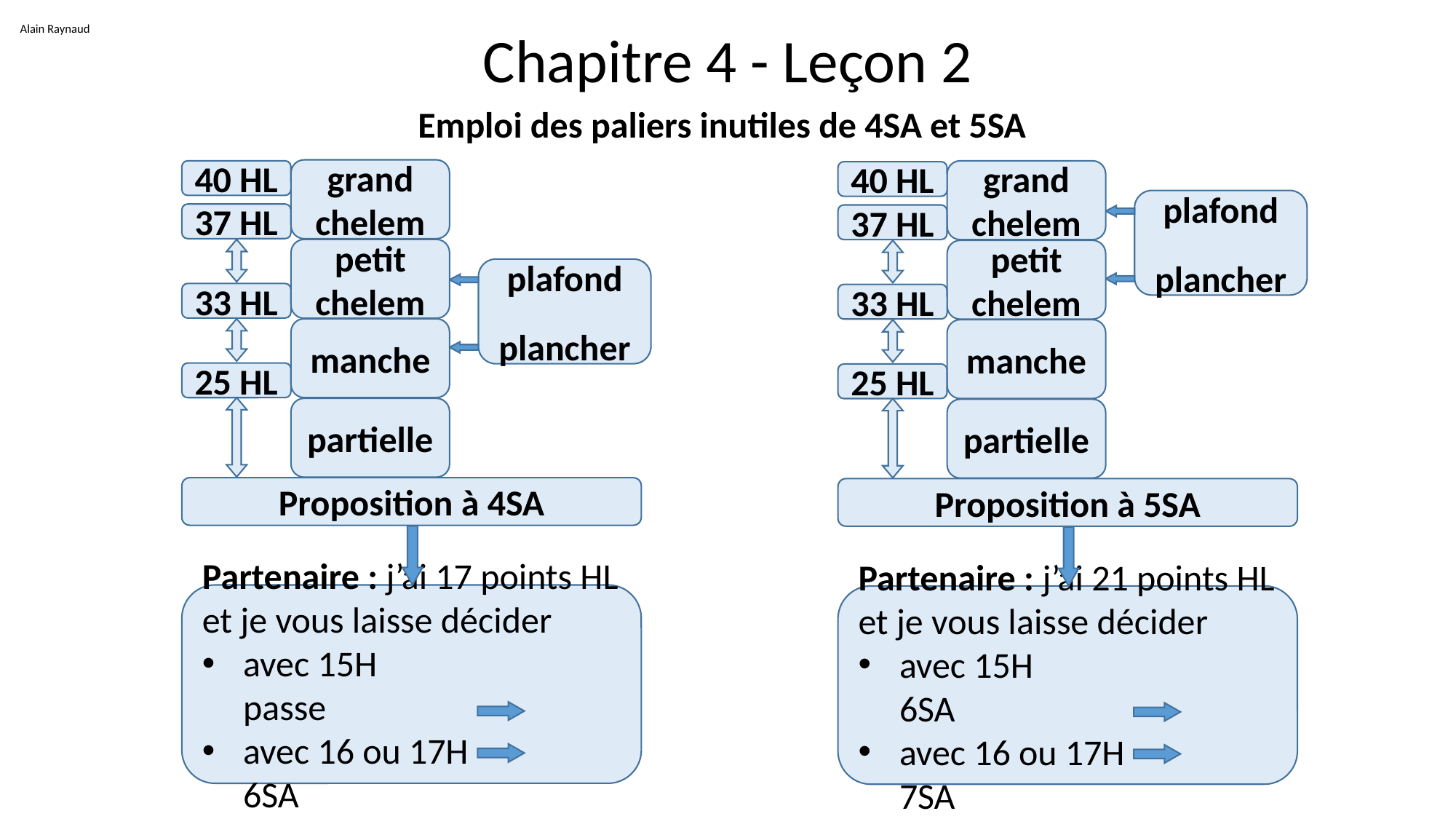

Alain Raynaud
# Chapitre 4 - Leçon 2
Emploi des paliers inutiles de 4SA et 5SA

grand chelem
40 HL
37 HL
grand chelem
40 HL
37 HL
plafond

plancher

petit chelem

33 HL
petit chelem

33 HL
plafond

plancher

manche

25 HL
manche

25 HL

partielle

partielle
Proposition à 4SA
Proposition à 5SA

Partenaire : j’ai 17 points HL et je vous laisse décider
avec 15H		passe
avec 16 ou 17H	6SA
Partenaire : j’ai 21 points HL et je vous laisse décider
avec 15H		6SA
avec 16 ou 17H	7SA